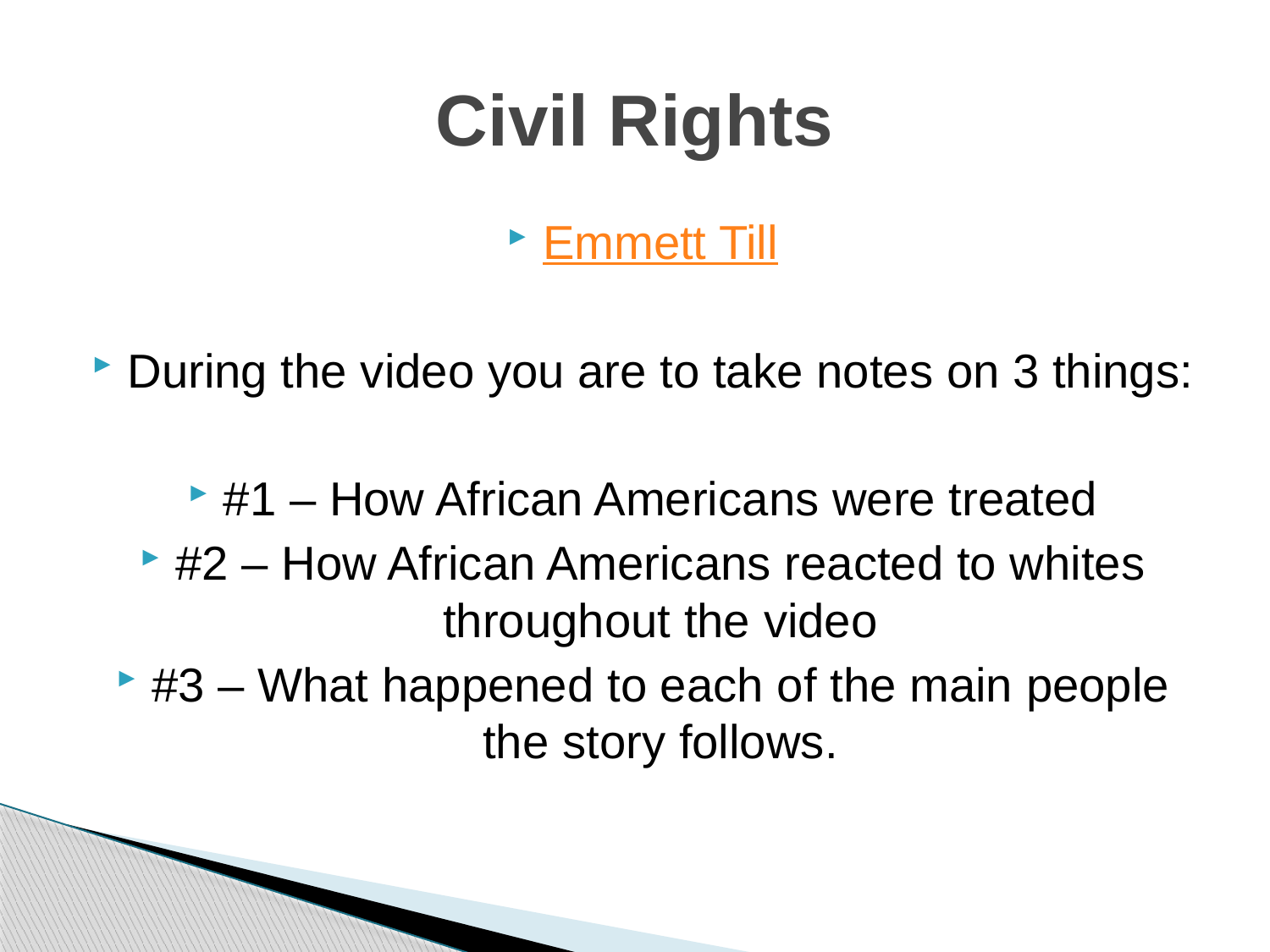

# Civil Rights
Emmett Till

During the video you are to take notes on 3 things:

#1 – How African Americans were treated
#2 – How African Americans reacted to whites throughout the video
#3 – What happened to each of the main people the story follows.